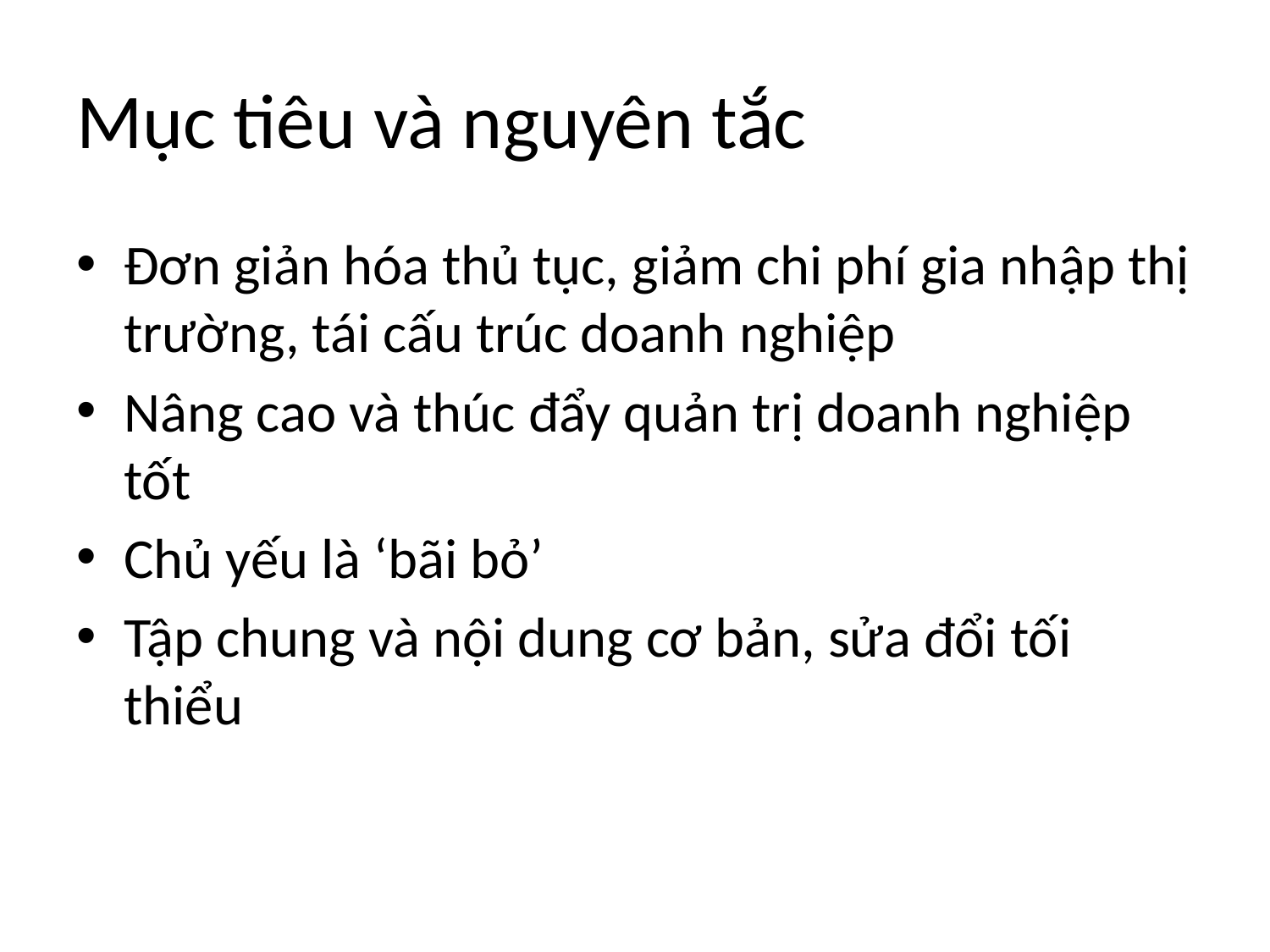

# Mục tiêu và nguyên tắc
Đơn giản hóa thủ tục, giảm chi phí gia nhập thị trường, tái cấu trúc doanh nghiệp
Nâng cao và thúc đẩy quản trị doanh nghiệp tốt
Chủ yếu là ‘bãi bỏ’
Tập chung và nội dung cơ bản, sửa đổi tối thiểu